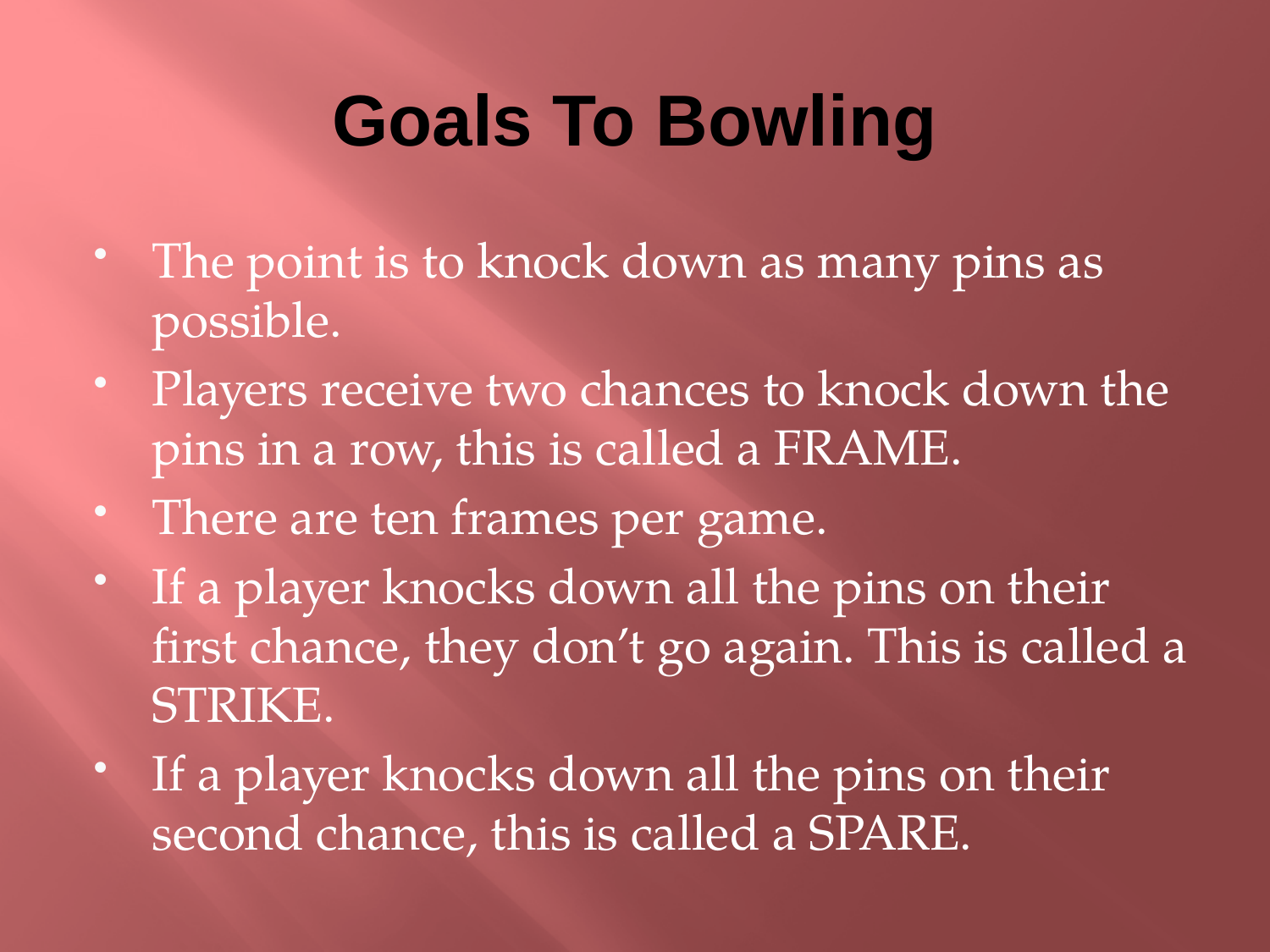

# Goals To Bowling
The point is to knock down as many pins as possible.
Players receive two chances to knock down the pins in a row, this is called a FRAME.
There are ten frames per game.
If a player knocks down all the pins on their first chance, they don’t go again. This is called a STRIKE.
If a player knocks down all the pins on their second chance, this is called a SPARE.